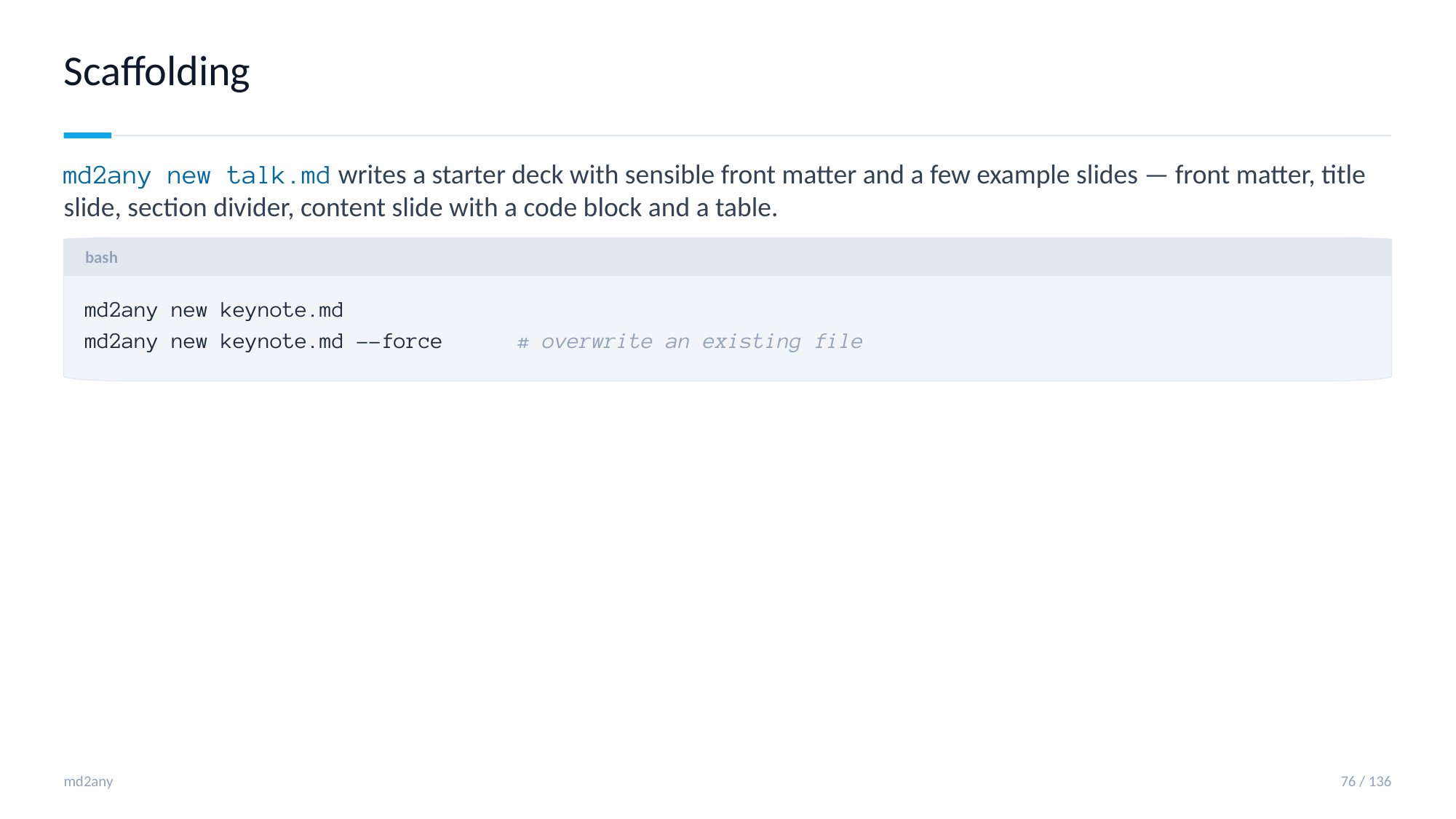

Scaffolding

md2any new talk.md writes a starter deck with sensible front matter and a few example slides — front matter, title slide, section divider, content slide with a code block and a table.
bash
md2any new keynote.md
md2any new keynote.md --force      # overwrite an existing file
md2any
76 / 136